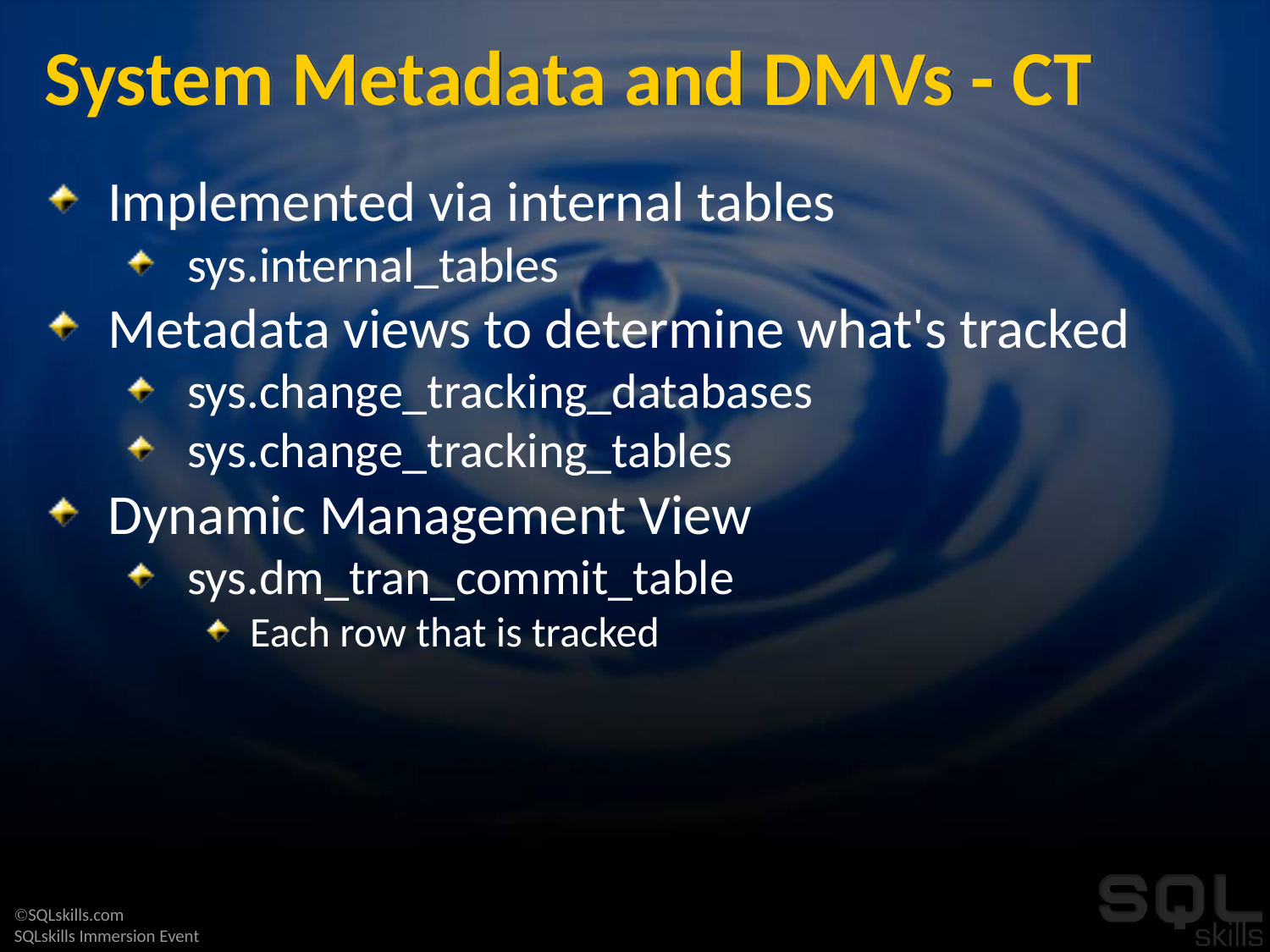

# System Metadata and DMVs - CT
Implemented via internal tables
sys.internal_tables
Metadata views to determine what's tracked
sys.change_tracking_databases
sys.change_tracking_tables
Dynamic Management View
sys.dm_tran_commit_table
Each row that is tracked